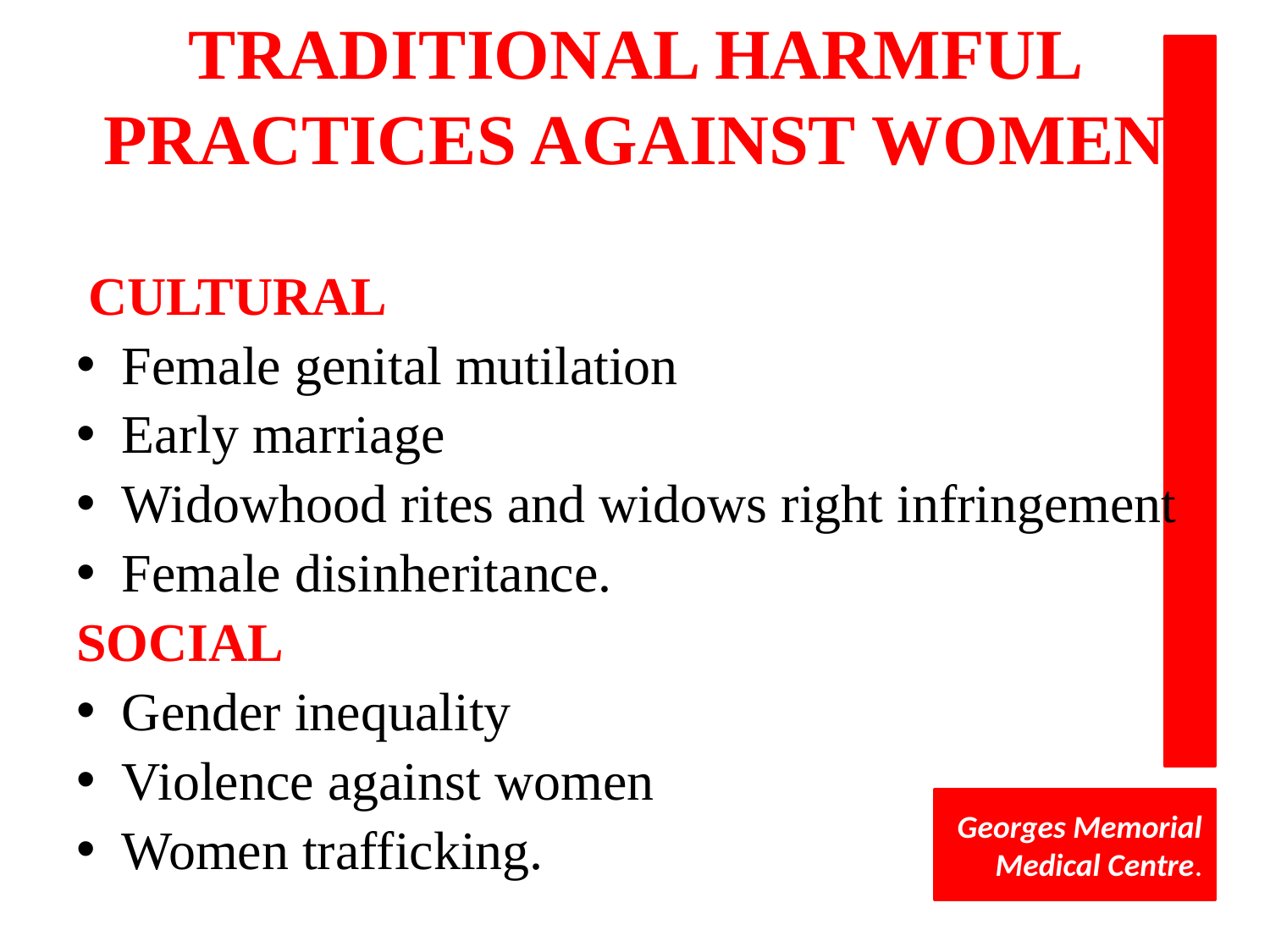

# TRADITIONAL HARMFUL PRACTICES AGAINST WOMEN

 CULTURAL
Female genital mutilation
Early marriage
Widowhood rites and widows right infringement
Female disinheritance.
SOCIAL
Gender inequality
Violence against women
Women trafficking.